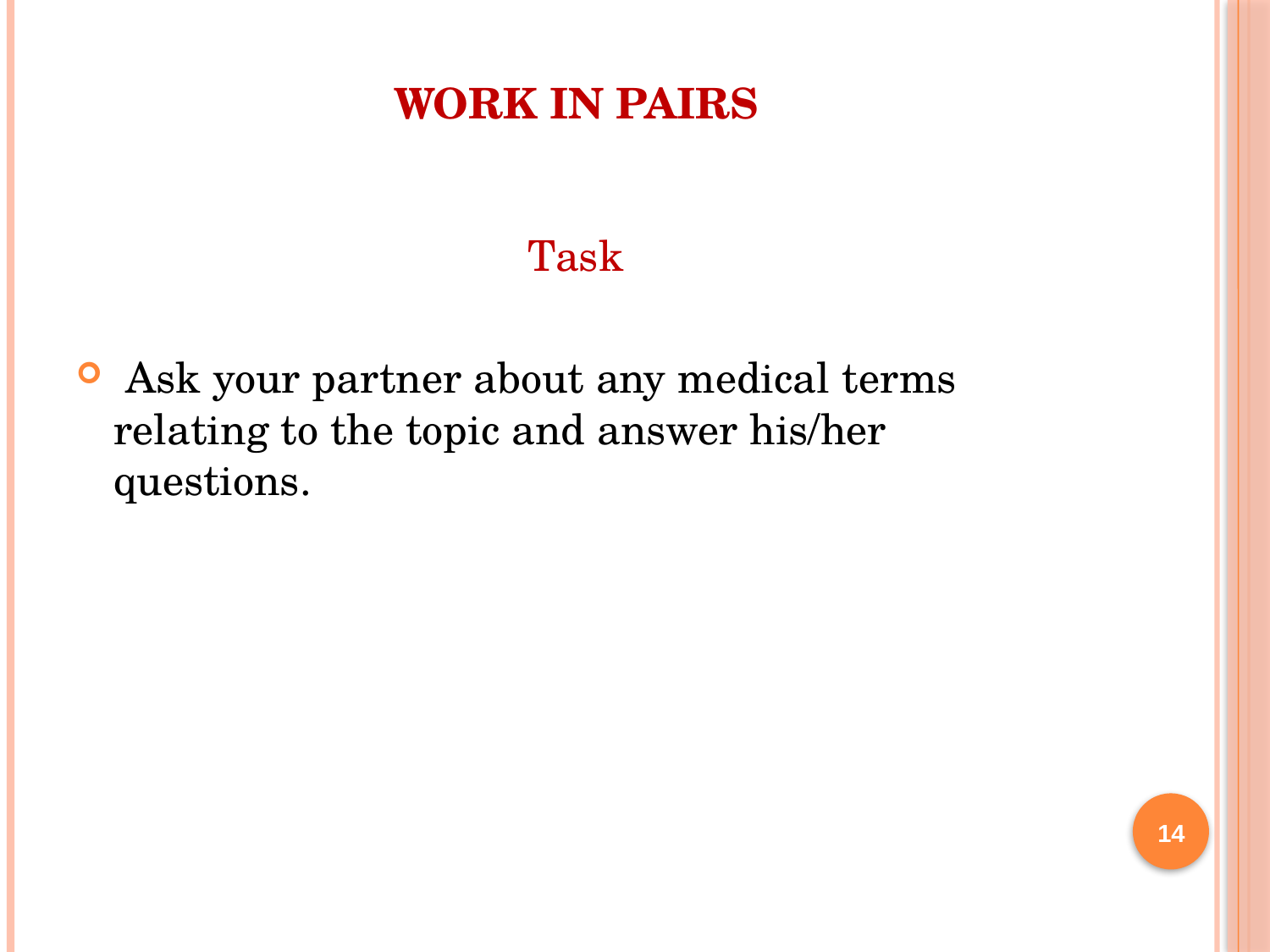

# WORK IN PAIRS
Task

 Ask your partner about any medical terms relating to the topic and answer his/her questions.
14